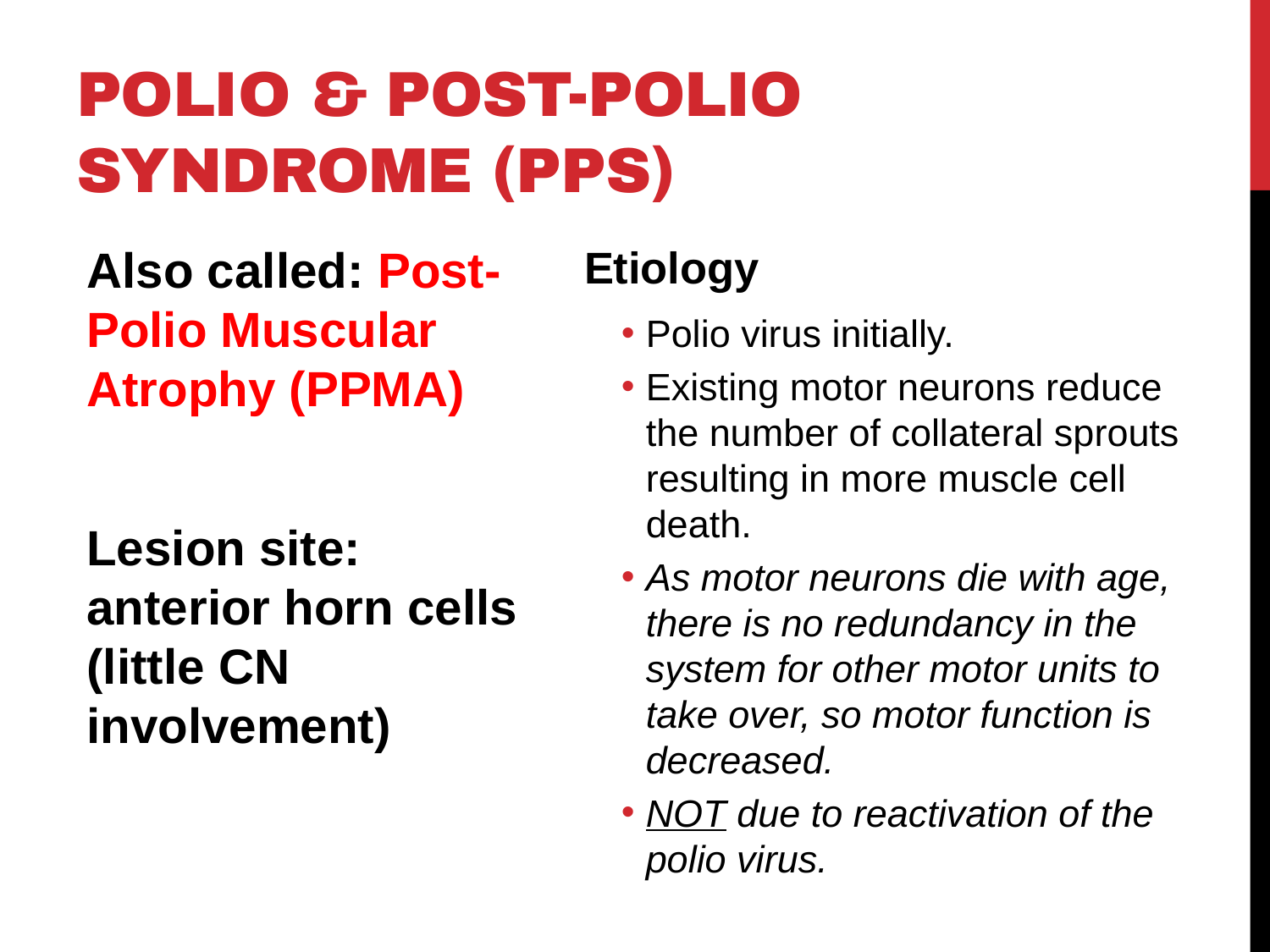

# Polio & Post-Polio Syndrome (PPS)
Also called: Post-Polio Muscular Atrophy (PPMA)

Lesion site: anterior horn cells (little CN involvement)
Etiology
Polio virus initially.
Existing motor neurons reduce the number of collateral sprouts resulting in more muscle cell death.
As motor neurons die with age, there is no redundancy in the system for other motor units to take over, so motor function is decreased.
NOT due to reactivation of the polio virus.